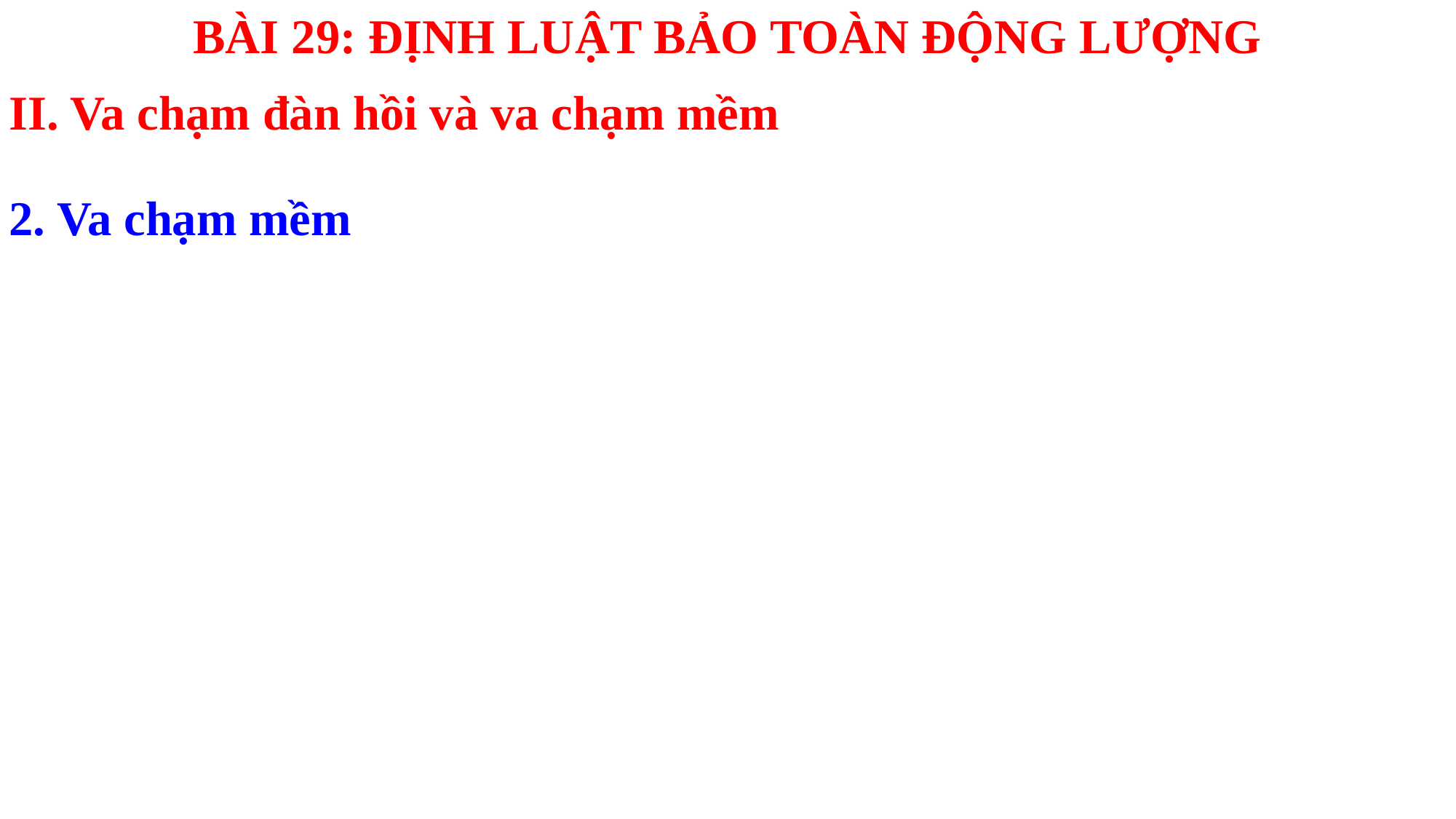

BÀI 29: ĐỊNH LUẬT BẢO TOÀN ĐỘNG LƯỢNG
II. Va chạm đàn hồi và va chạm mềm
2. Va chạm mềm